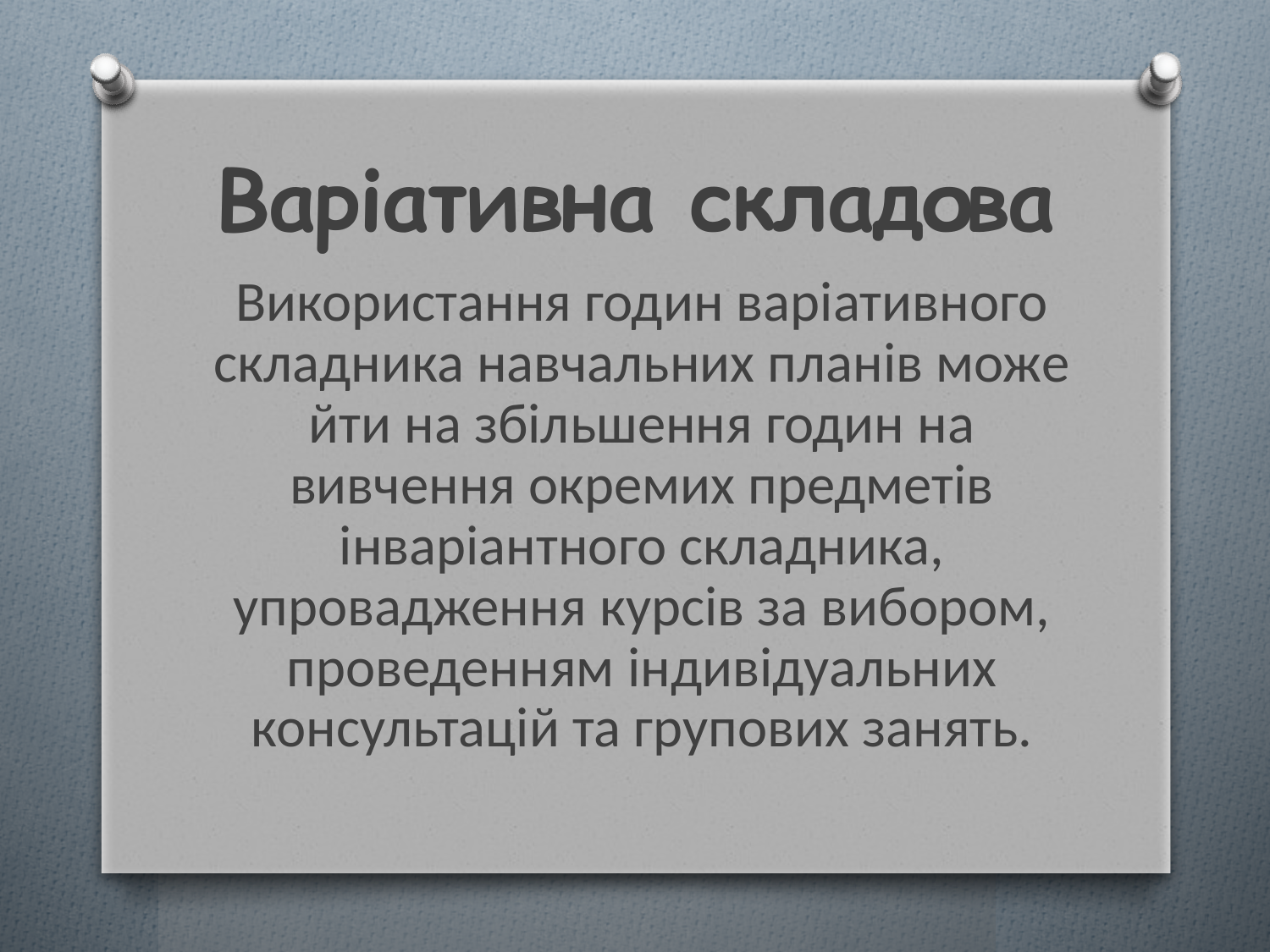

# Варіативна складова
Використання годин варіативного складника навчальних планів може йти на збільшення годин на вивчення окремих предметів інваріантного складника, упровадження курсів за вибором, проведенням індивідуальних консультацій та групових занять.